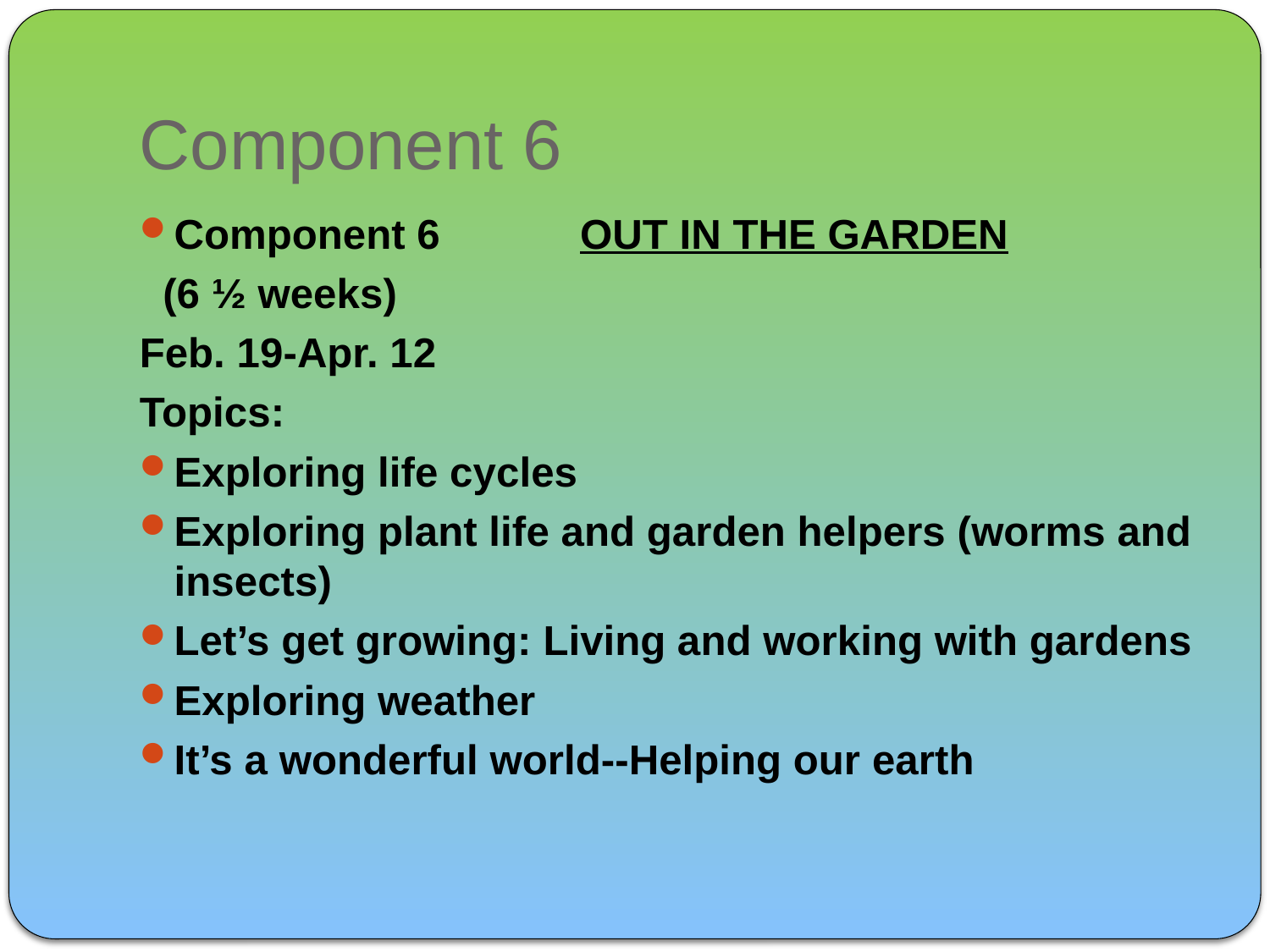

# Component 6
Component 6            OUT IN THE GARDEN
  (6 ½ weeks)
Feb. 19-Apr. 12
Topics:
Exploring life cycles
Exploring plant life and garden helpers (worms and insects)
Let’s get growing: Living and working with gardens
Exploring weather
It’s a wonderful world--Helping our earth